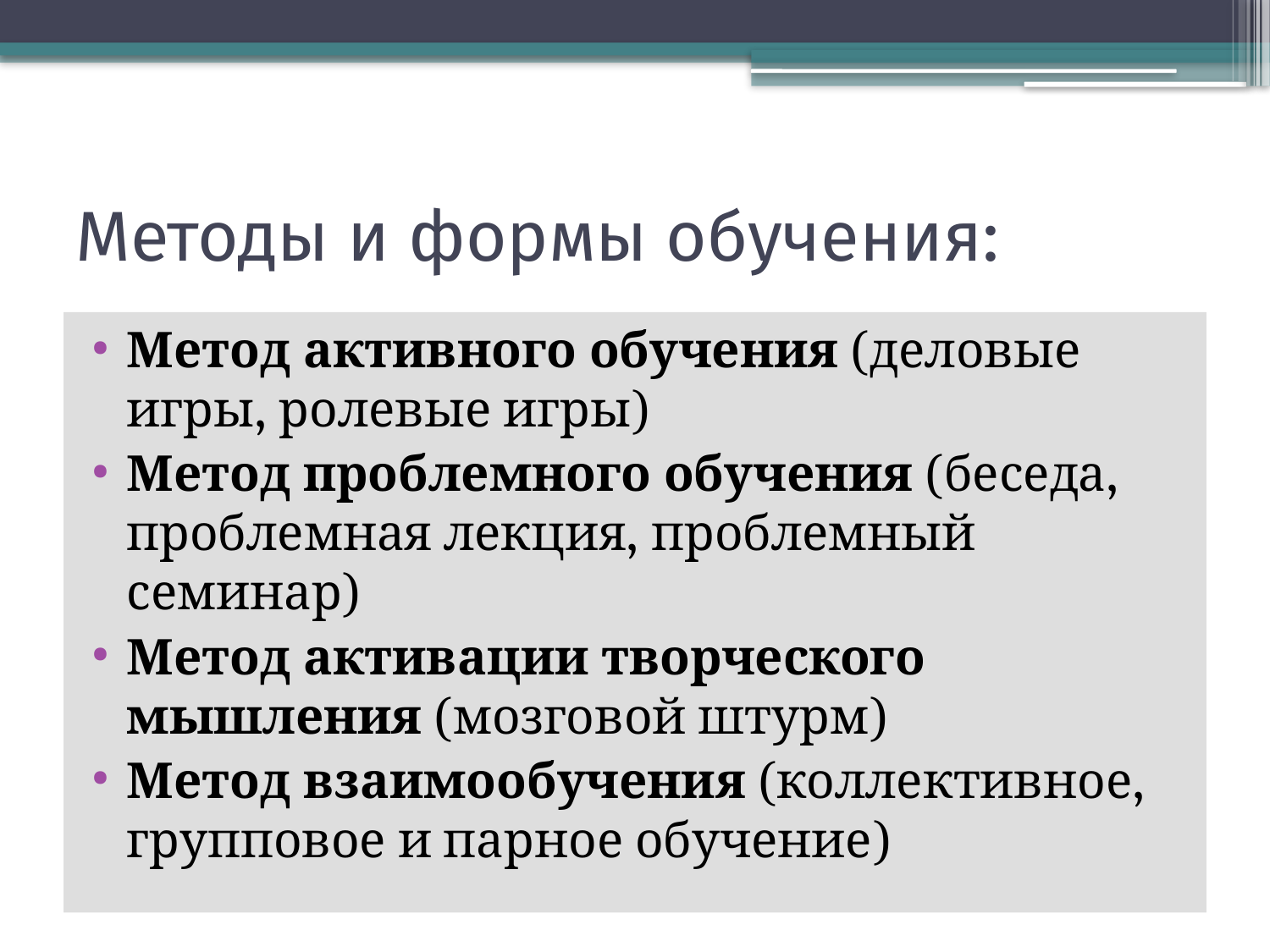

# Методы и формы обучения:
Метод активного обучения (деловые игры, ролевые игры)
Метод проблемного обучения (беседа, проблемная лекция, проблемный семинар)
Метод активации творческого мышления (мозговой штурм)
Метод взаимообучения (коллективное, групповое и парное обучение)